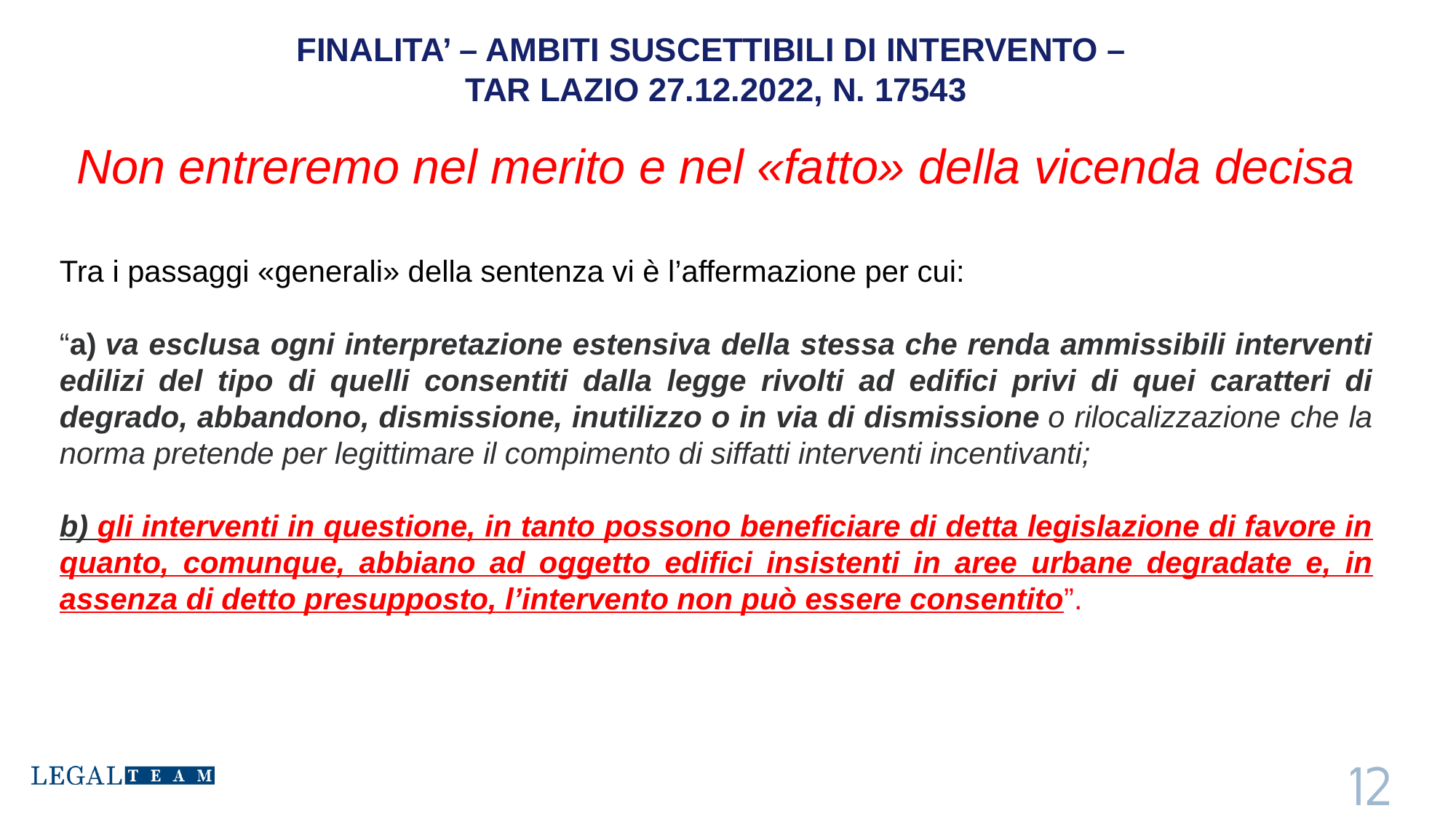

# FINALITA’ – AMBITI SUSCETTIBILI DI INTERVENTO – TAR LAZIO 27.12.2022, n. 17543

Non entreremo nel merito e nel «fatto» della vicenda decisa

Tra i passaggi «generali» della sentenza vi è l’affermazione per cui:

“a) va esclusa ogni interpretazione estensiva della stessa che renda ammissibili interventi edilizi del tipo di quelli consentiti dalla legge rivolti ad edifici privi di quei caratteri di degrado, abbandono, dismissione, inutilizzo o in via di dismissione o rilocalizzazione che la norma pretende per legittimare il compimento di siffatti interventi incentivanti;

b) gli interventi in questione, in tanto possono beneficiare di detta legislazione di favore in quanto, comunque, abbiano ad oggetto edifici insistenti in aree urbane degradate e, in assenza di detto presupposto, l’intervento non può essere consentito”.

12